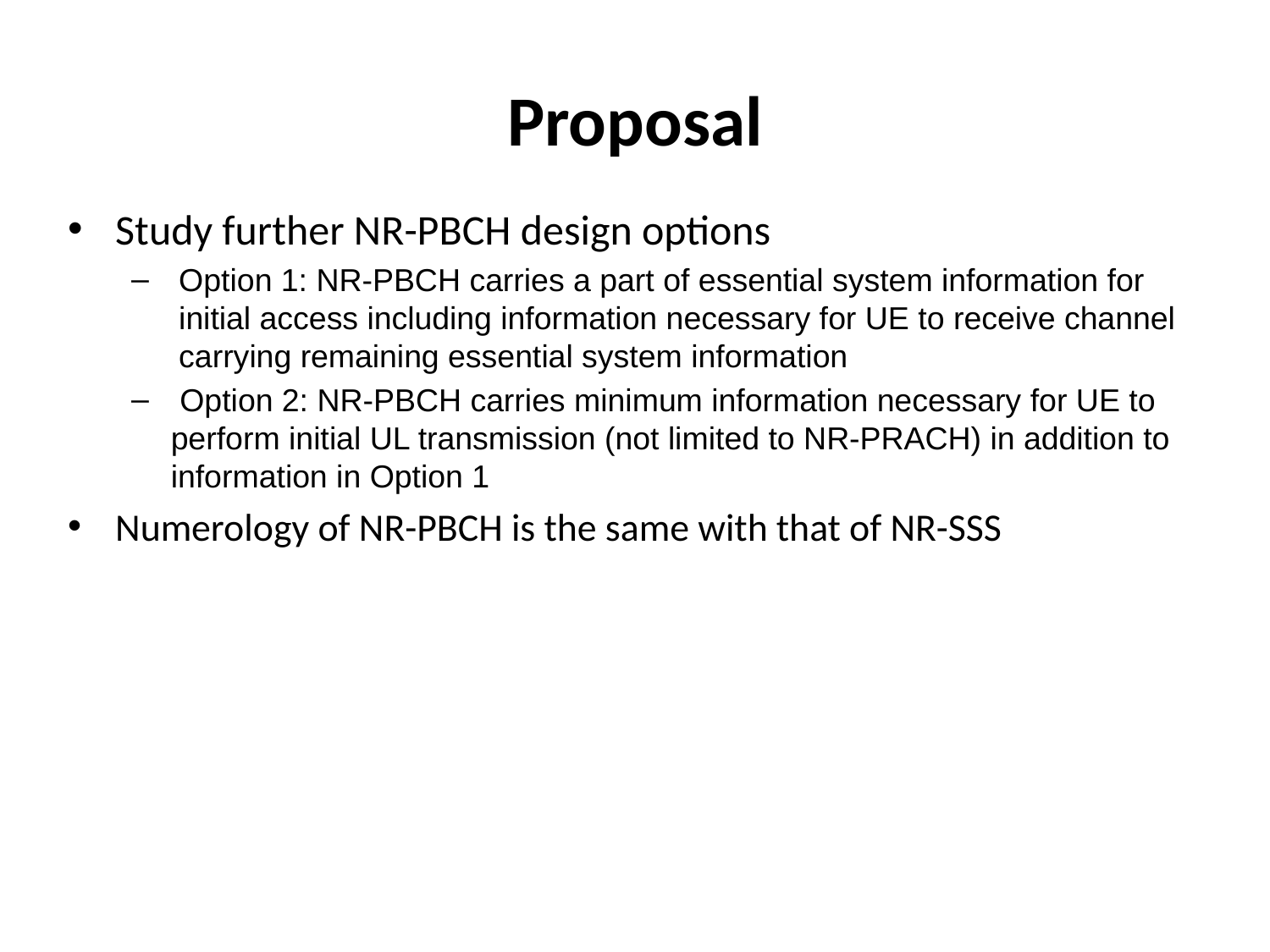

# Proposal
Study further NR-PBCH design options
Option 1: NR-PBCH carries a part of essential system information for initial access including information necessary for UE to receive channel carrying remaining essential system information
 Option 2: NR-PBCH carries minimum information necessary for UE to perform initial UL transmission (not limited to NR-PRACH) in addition to information in Option 1
Numerology of NR-PBCH is the same with that of NR-SSS